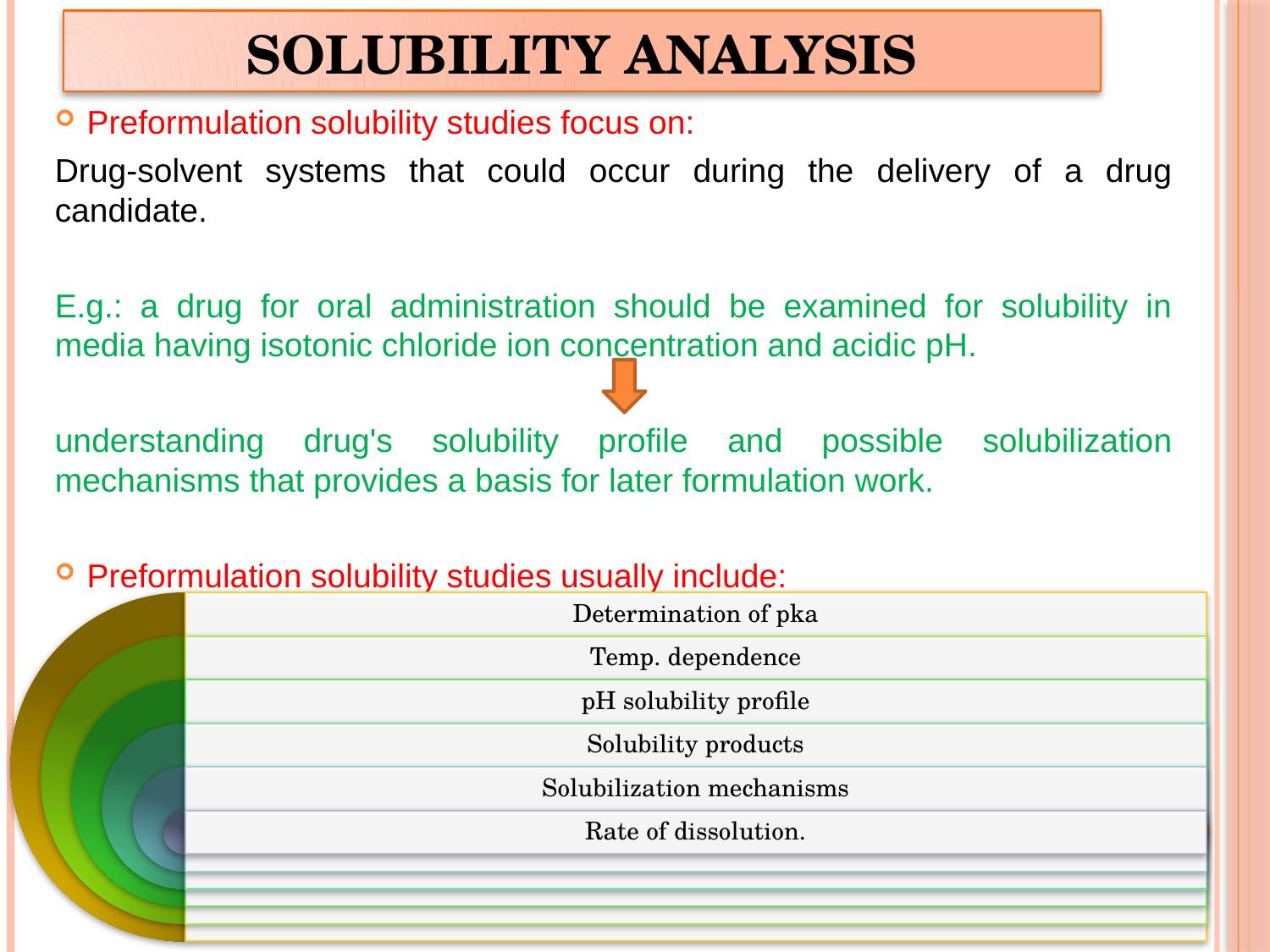

# Solubility Analysis
Preformulation solubility studies focus on:
Drug-solvent systems that could occur during the delivery of a drug candidate.

E.g.: a drug for oral administration should be examined for solubility in media having isotonic chloride ion concentration and acidic pH.

understanding drug's solubility profile and possible solubilization mechanisms that provides a basis for later formulation work.

Preformulation solubility studies usually include:

Determination of pka
Temp. dependence
pH solubility profile
Solubility products
Solubilization mechanisms
Rate of dissolution.